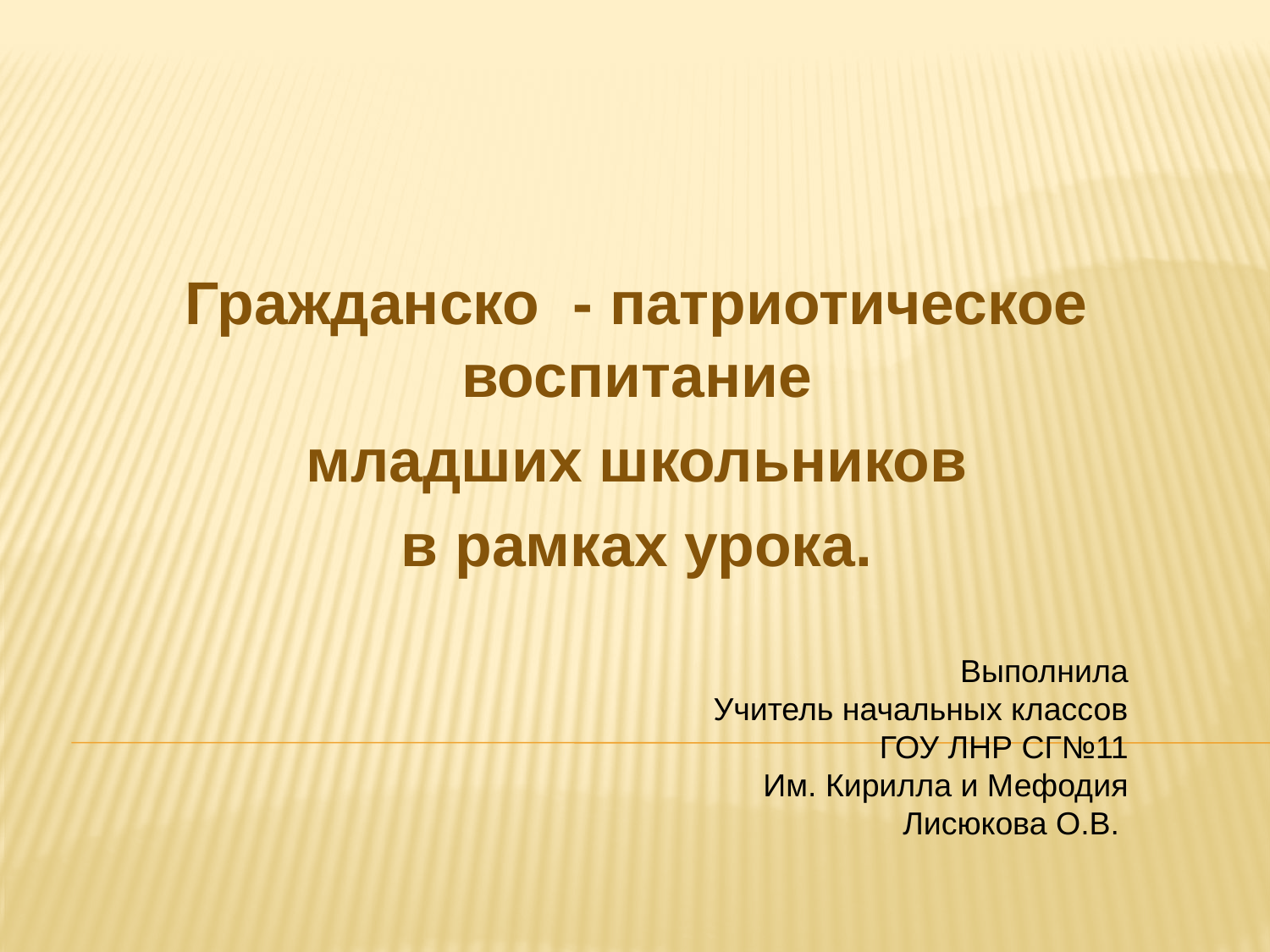

Гражданско  - патриотическое воспитание
 младших школьников
в рамках урока.

Выполнила
Учитель начальных классов
ГОУ ЛНР СГ№11
Им. Кирилла и Мефодия
Лисюкова О.В.